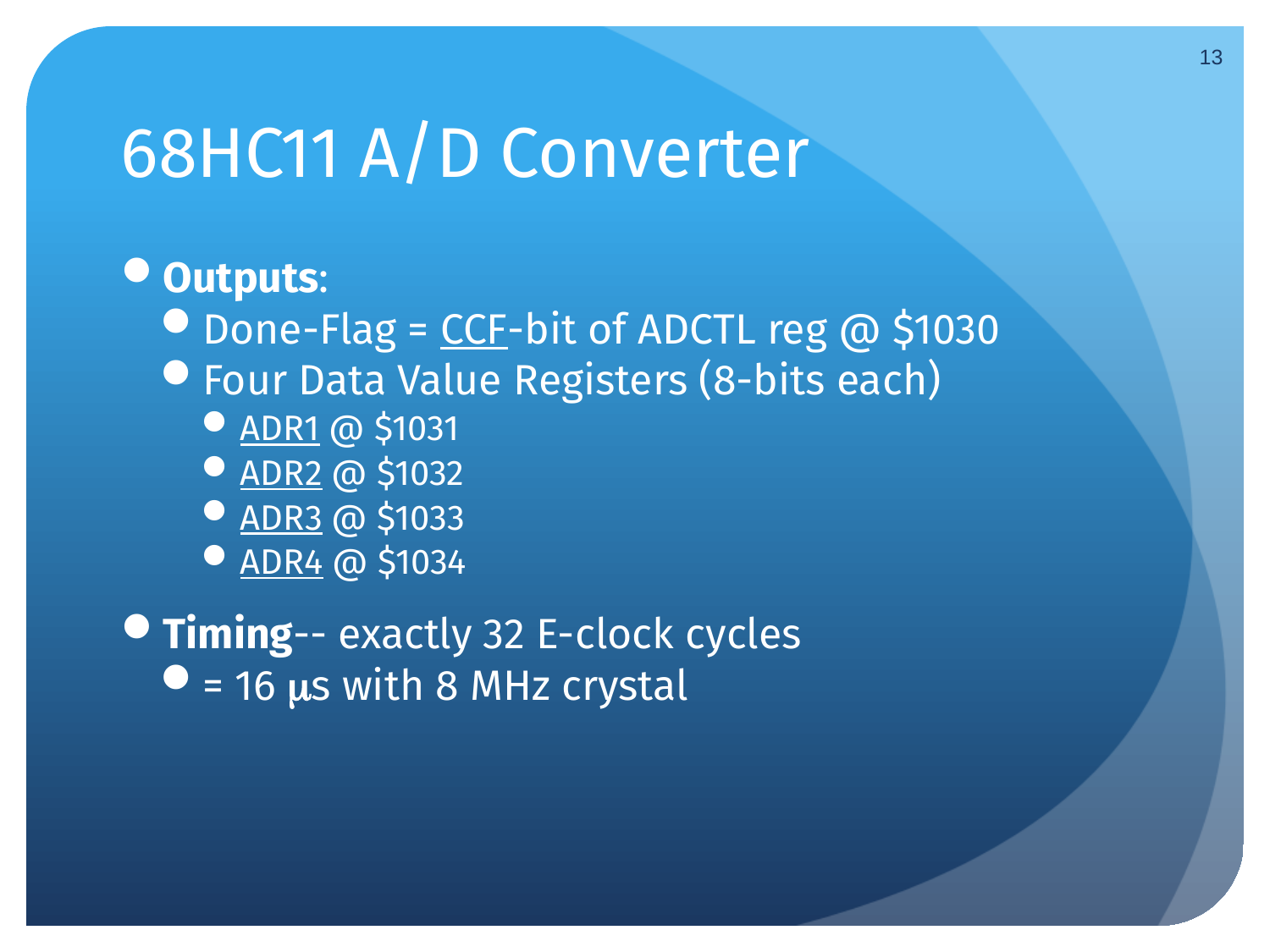

13
# 68HC11 A/D Converter
Outputs:
Done-Flag = CCF-bit of ADCTL reg @ $1030
Four Data Value Registers (8-bits each)
ADR1 @ $1031
ADR2 @ $1032
ADR3 @ $1033
ADR4 @ $1034
Timing-- exactly 32 E-clock cycles
= 16 μs with 8 MHz crystal